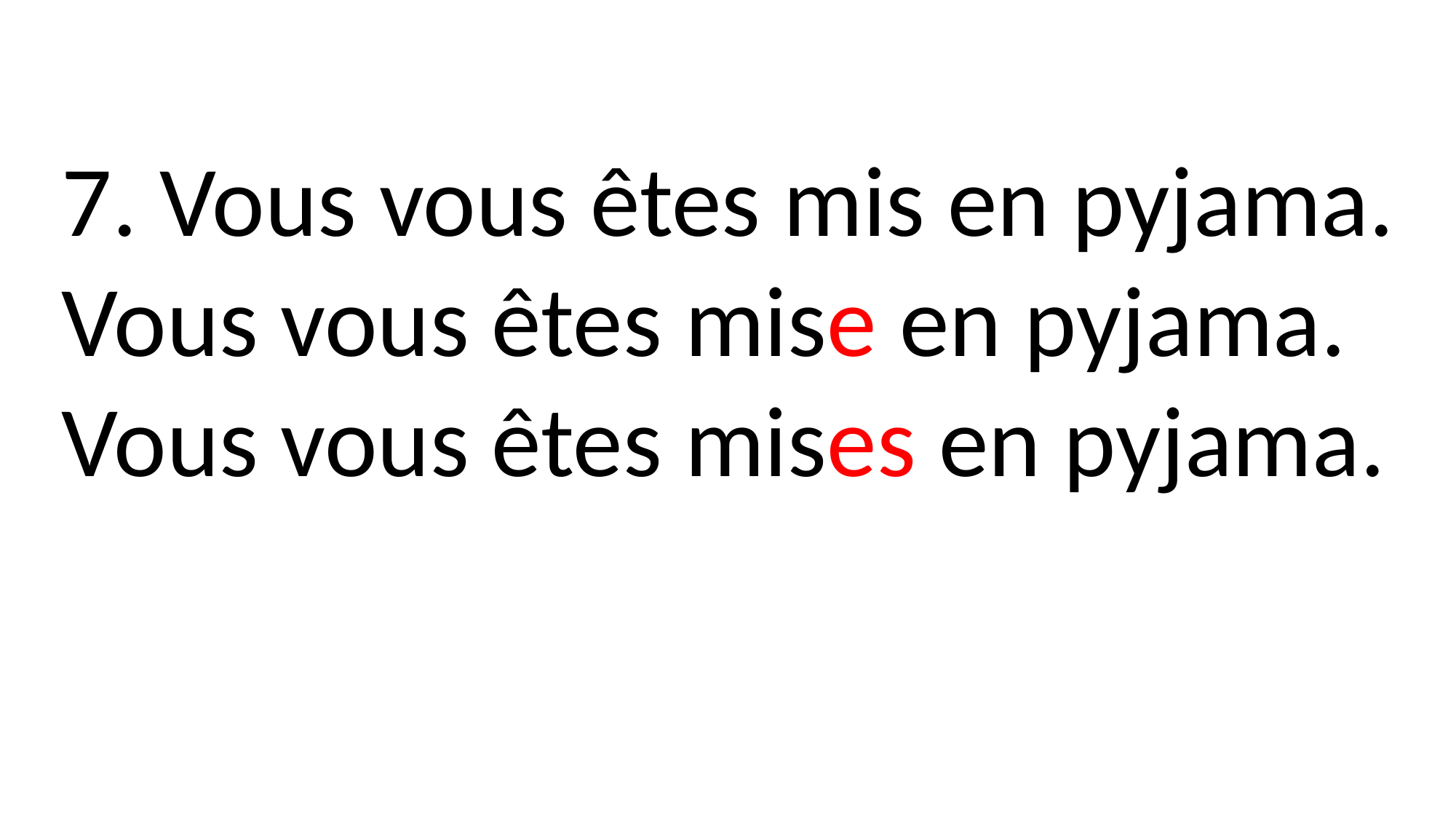

7. Vous vous êtes mis en pyjama.
Vous vous êtes mise en pyjama.
Vous vous êtes mises en pyjama.